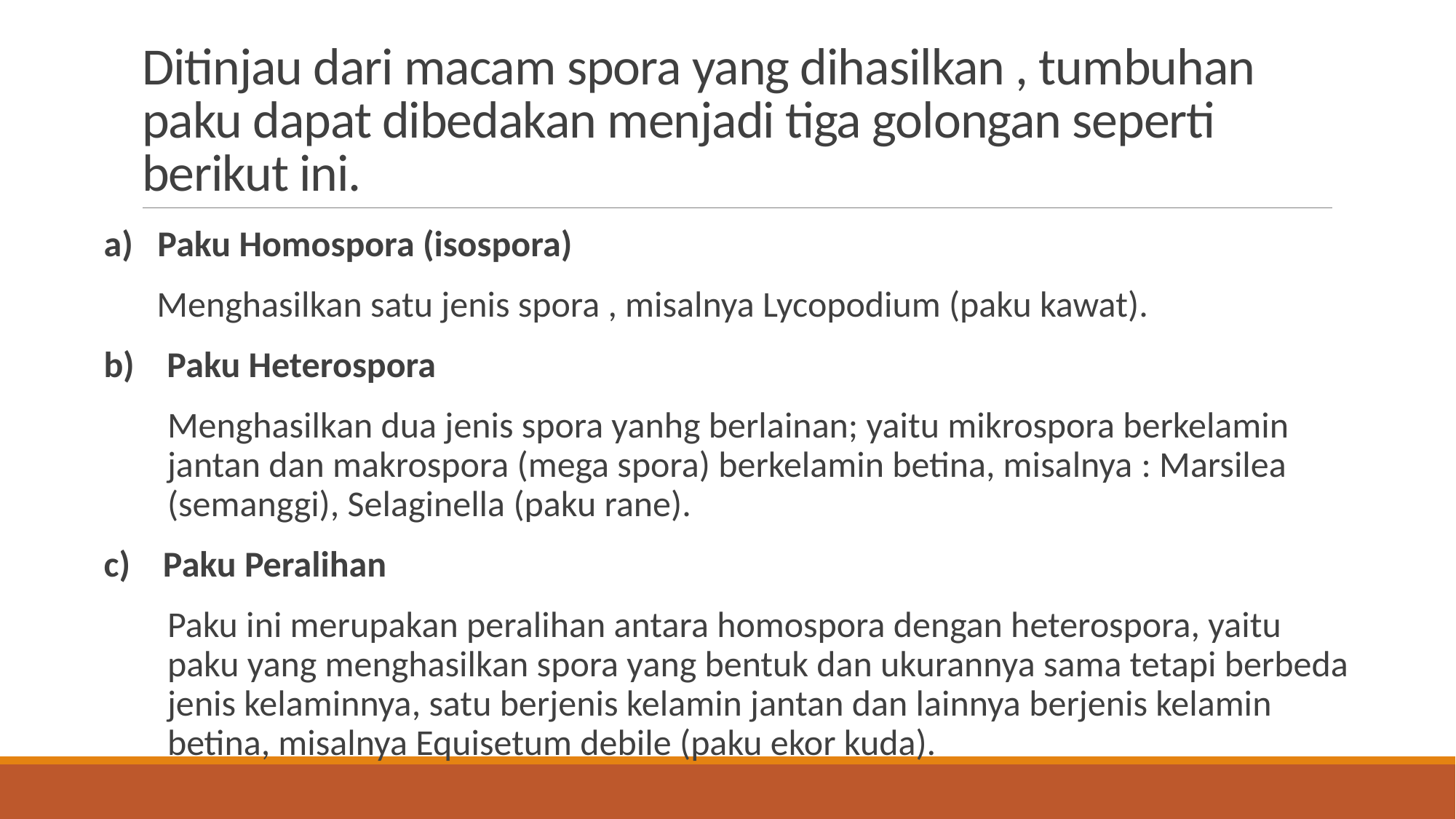

# Ditinjau dari macam spora yang dihasilkan , tumbuhan paku dapat dibedakan menjadi tiga golongan seperti berikut ini.
a)   Paku Homospora (isospora)
Menghasilkan satu jenis spora , misalnya Lycopodium (paku kawat).
b)    Paku Heterospora
Menghasilkan dua jenis spora yanhg berlainan; yaitu mikrospora berkelamin jantan dan makrospora (mega spora) berkelamin betina, misalnya : Marsilea (semanggi), Selaginella (paku rane).
c)    Paku Peralihan
Paku ini merupakan peralihan antara homospora dengan heterospora, yaitu paku yang menghasilkan spora yang bentuk dan ukurannya sama tetapi berbeda jenis kelaminnya, satu berjenis kelamin jantan dan lainnya berjenis kelamin betina, misalnya Equisetum debile (paku ekor kuda).